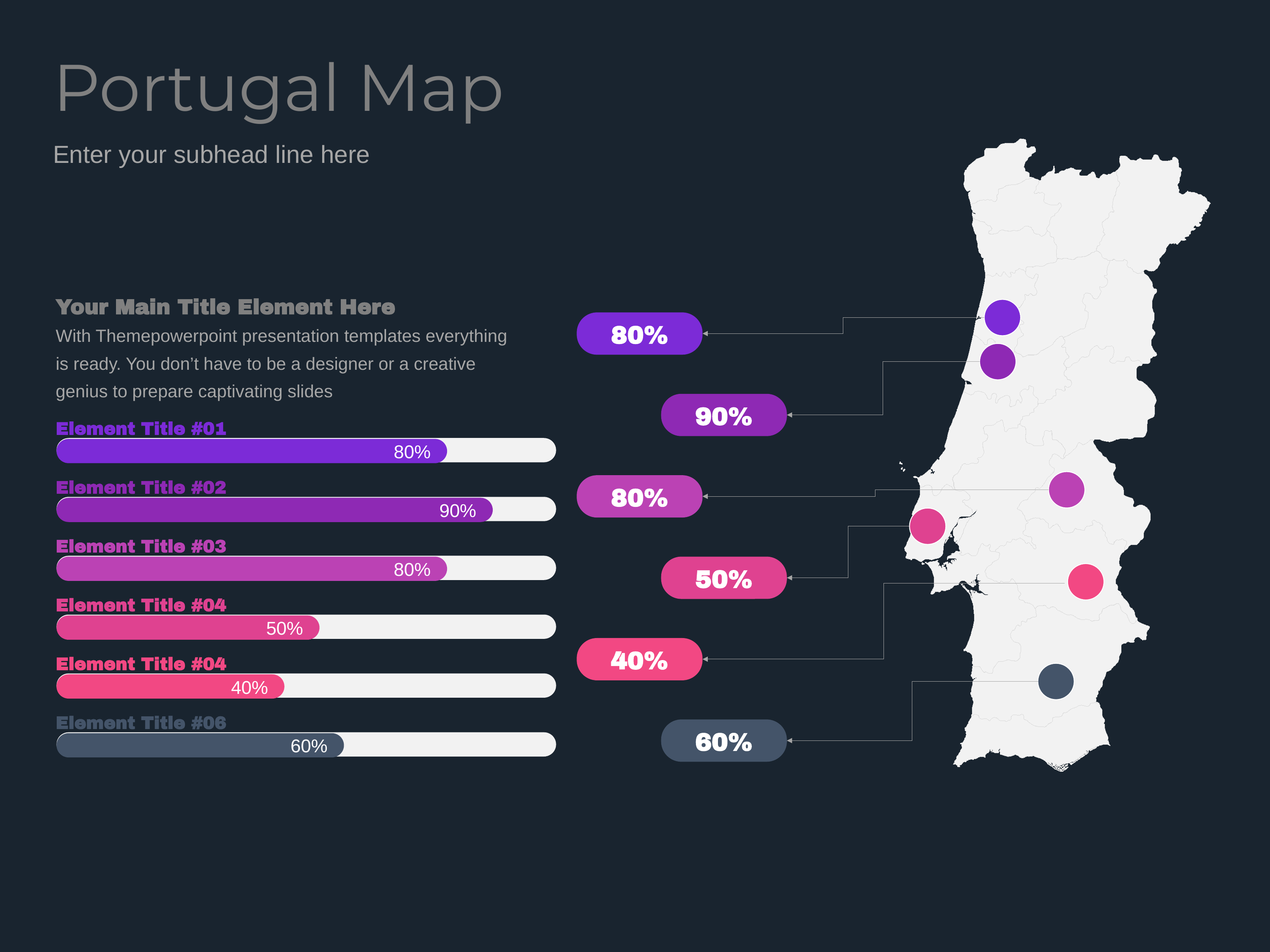

# Portugal Map

Enter your subhead line here
Your Main Title Element Here
With Themepowerpoint presentation templates everything is ready. You don’t have to be a designer or a creative genius to prepare captivating slides

80%

90%
Element Title #01

80%
Element Title #02

90%

80%

Element Title #03

80%
50%

Element Title #04

50%
40%
Element Title #04

40%

Element Title #06

60%
60%